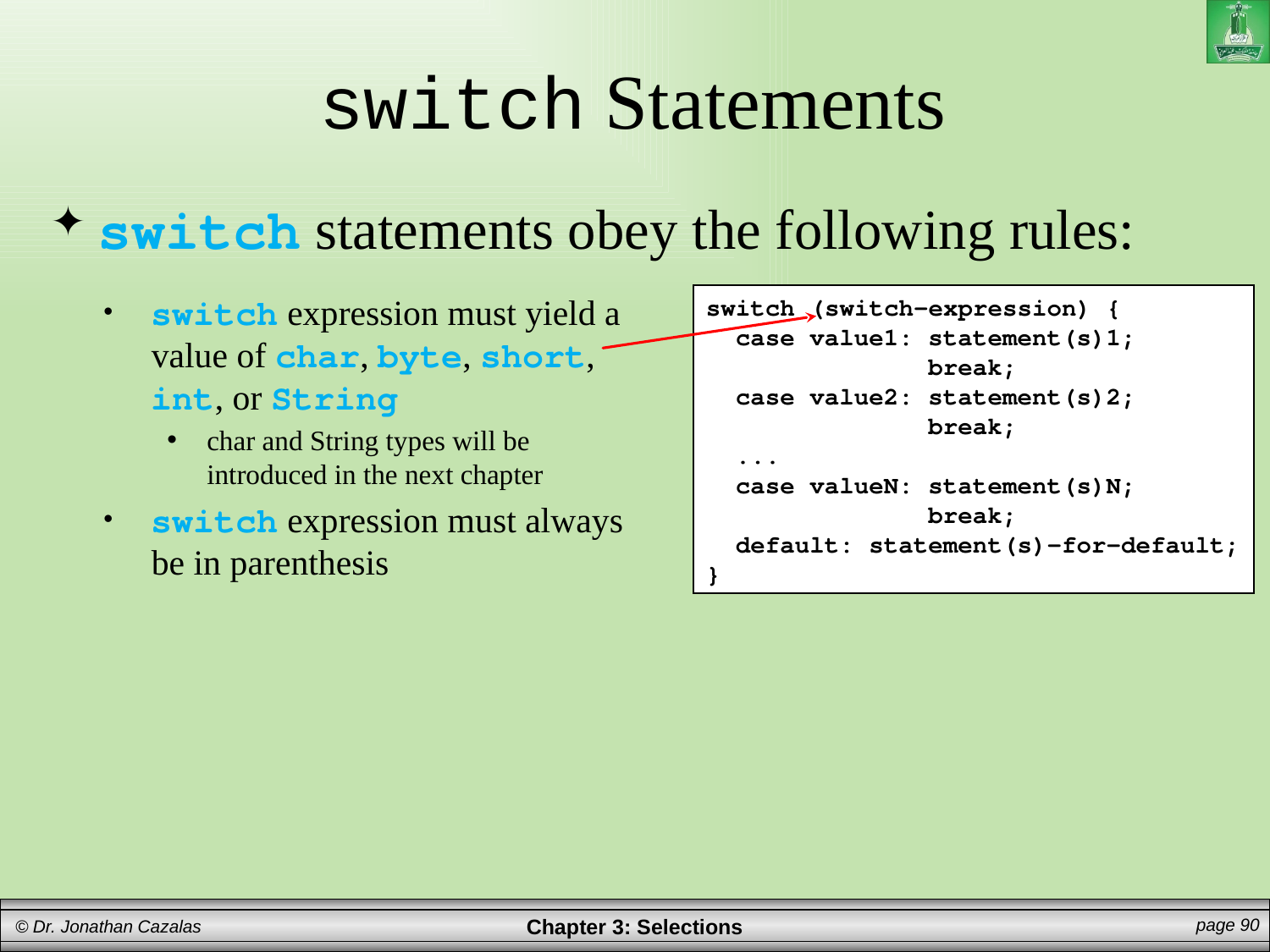

# switch Statements
switch statements obey the following rules:
switch expression must yield a value of char, byte, short, int, or String
char and String types will be introduced in the next chapter
switch expression must always be in parenthesis
switch (switch-expression) {
  case value1: statement(s)1;
               break;
  case value2: statement(s)2;
               break;
  ...
  case valueN: statement(s)N;
               break;
  default: statement(s)-for-default;
}